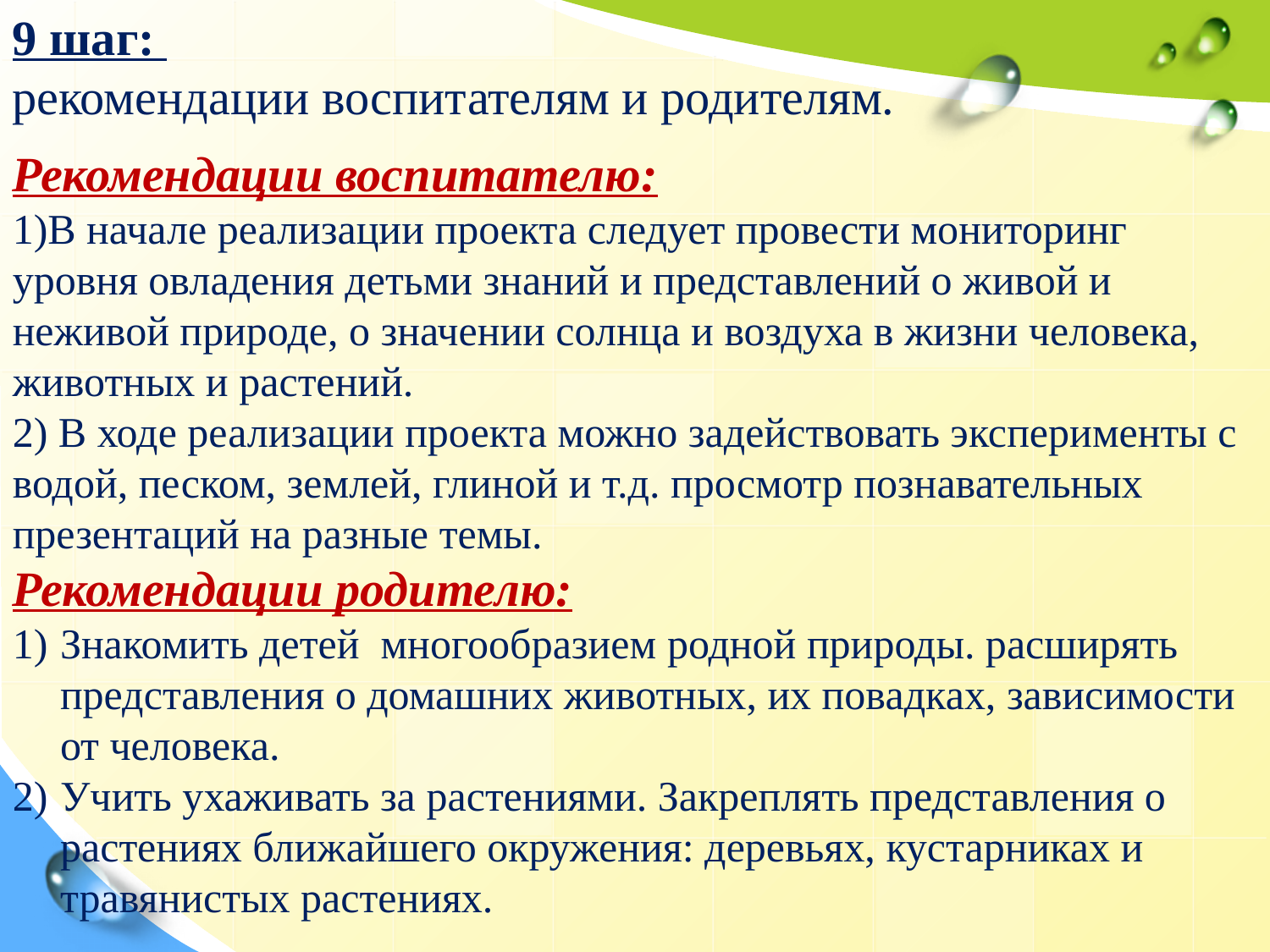

9 шаг:
рекомендации воспитателям и родителям.
Рекомендации воспитателю:
1)В начале реализации проекта следует провести мониторинг уровня овладения детьми знаний и представлений о живой и неживой природе, о значении солнца и воздуха в жизни человека, животных и растений.
2) В ходе реализации проекта можно задействовать эксперименты с водой, песком, землей, глиной и т.д. просмотр познавательных презентаций на разные темы.
Рекомендации родителю:
Знакомить детей  многообразием родной природы. расширять представления о домашних животных, их повадках, зависимости от человека.
Учить ухаживать за растениями. Закреплять представления о растениях ближайшего окружения: деревьях, кустарниках и травянистых растениях.